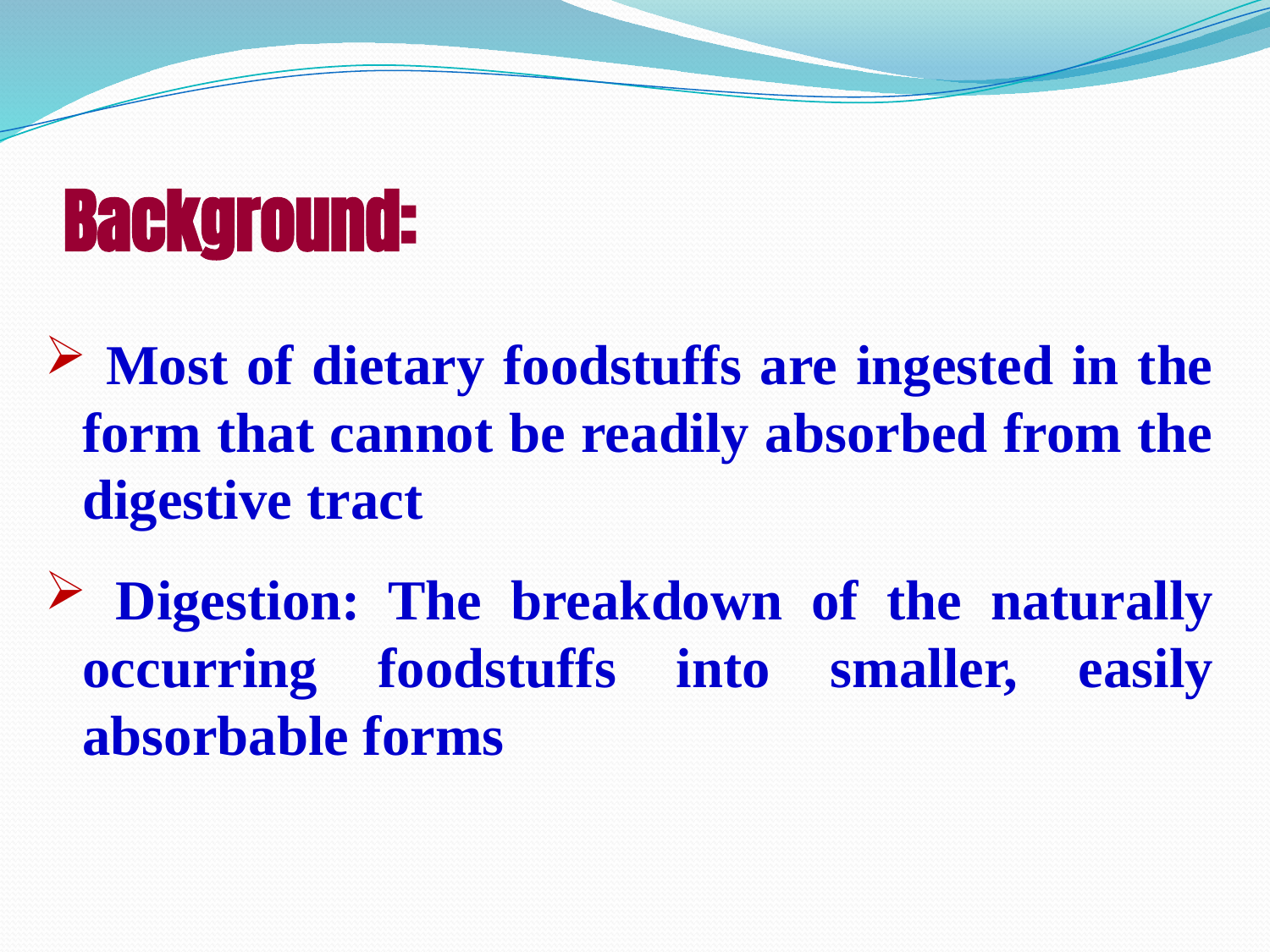

# Background:
 Most of dietary foodstuffs are ingested in the form that cannot be readily absorbed from the digestive tract
 Digestion: The breakdown of the naturally occurring foodstuffs into smaller, easily absorbable forms